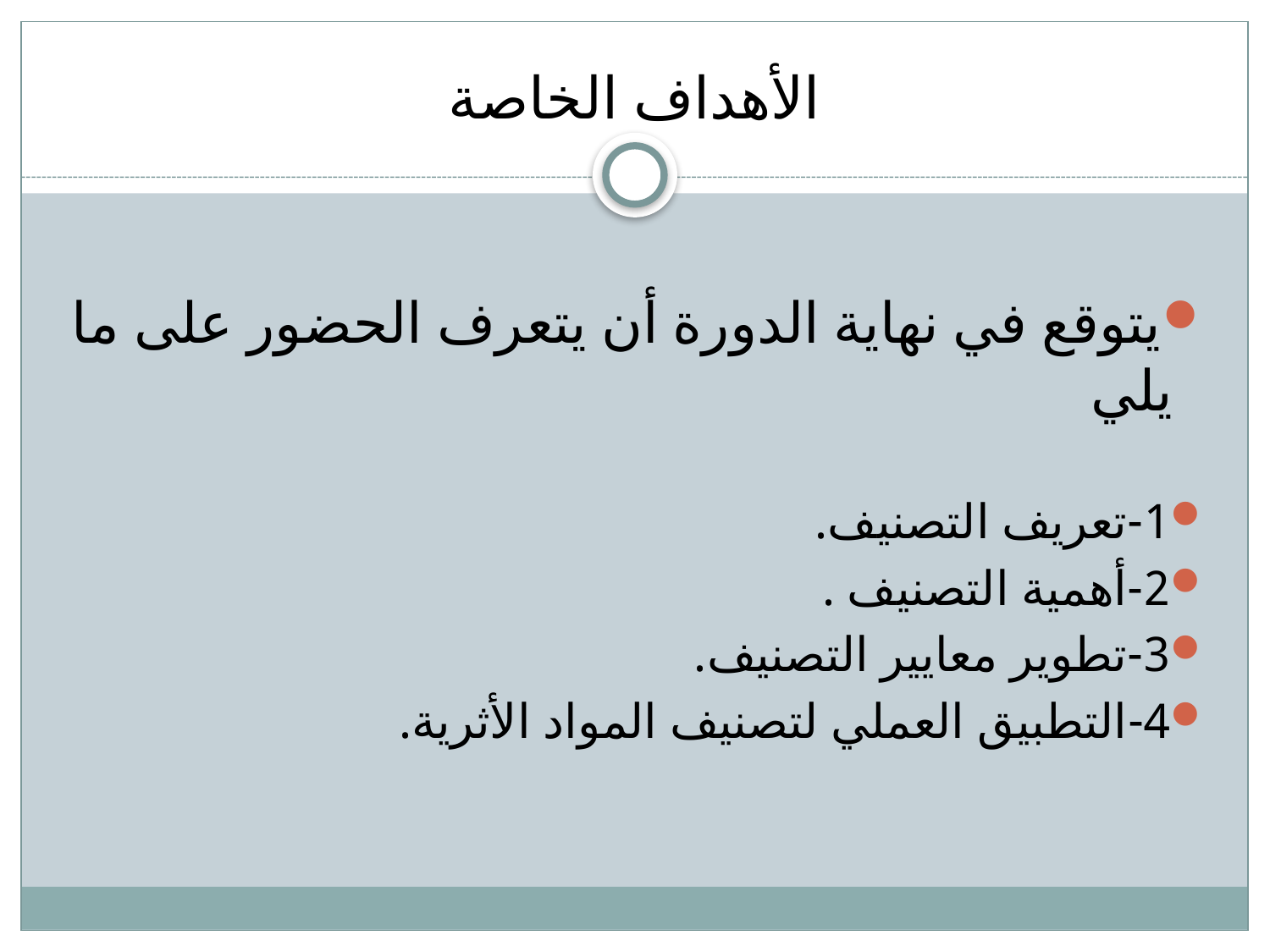

# الأهداف الخاصة

يتوقع في نهاية الدورة أن يتعرف الحضور على ما يلي

1-تعريف التصنيف.
2-أهمية التصنيف .
3-تطوير معايير التصنيف.
4-التطبيق العملي لتصنيف المواد الأثرية.